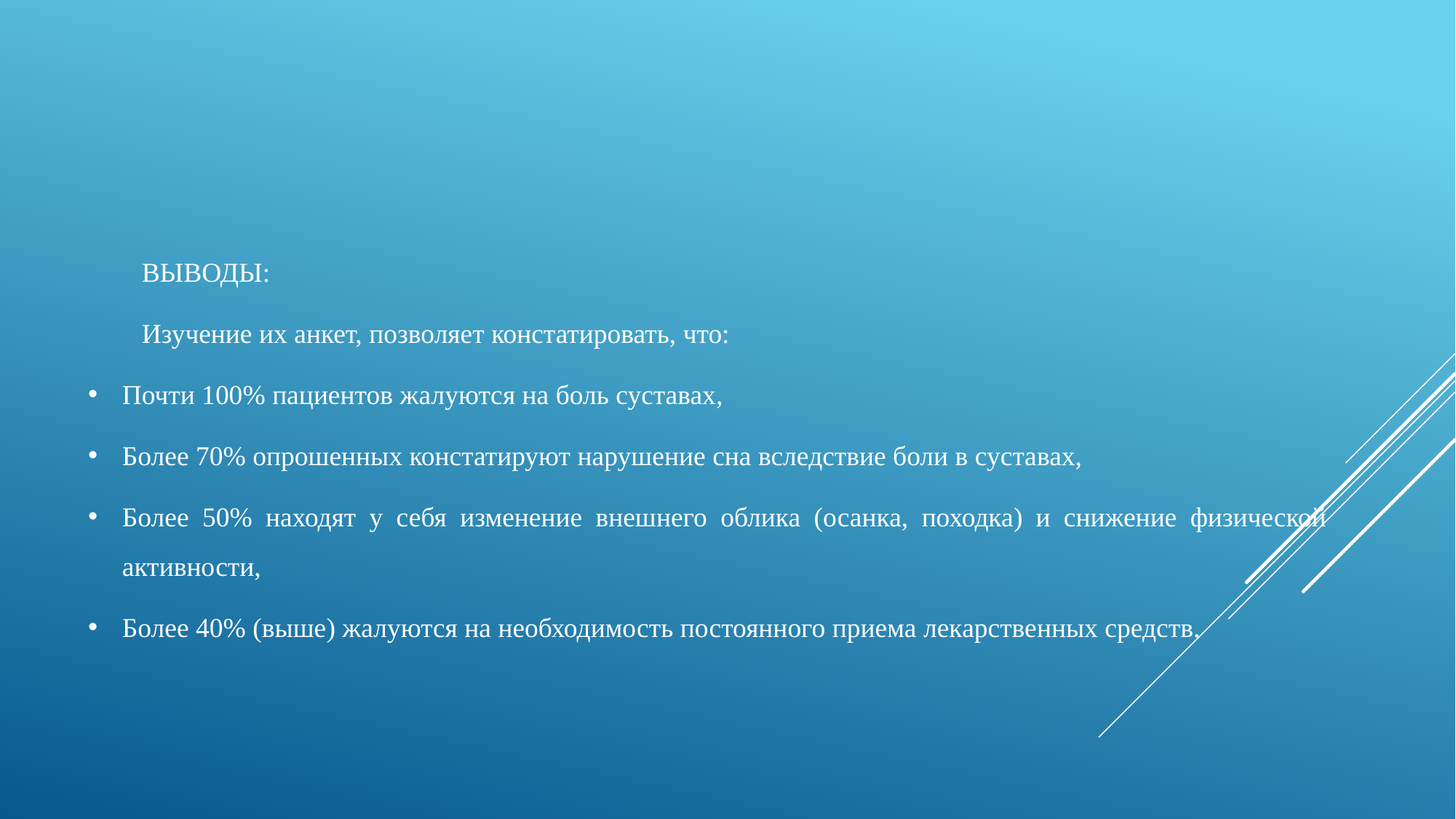

ВЫВОДЫ:
Изучение их анкет, позволяет констатировать, что:
Почти 100% пациентов жалуются на боль суставах,
Более 70% опрошенных констатируют нарушение сна вследствие боли в суставах,
Более 50% находят у себя изменение внешнего облика (осанка, походка) и снижение физической активности,
Более 40% (выше) жалуются на необходимость постоянного приема лекарственных средств.